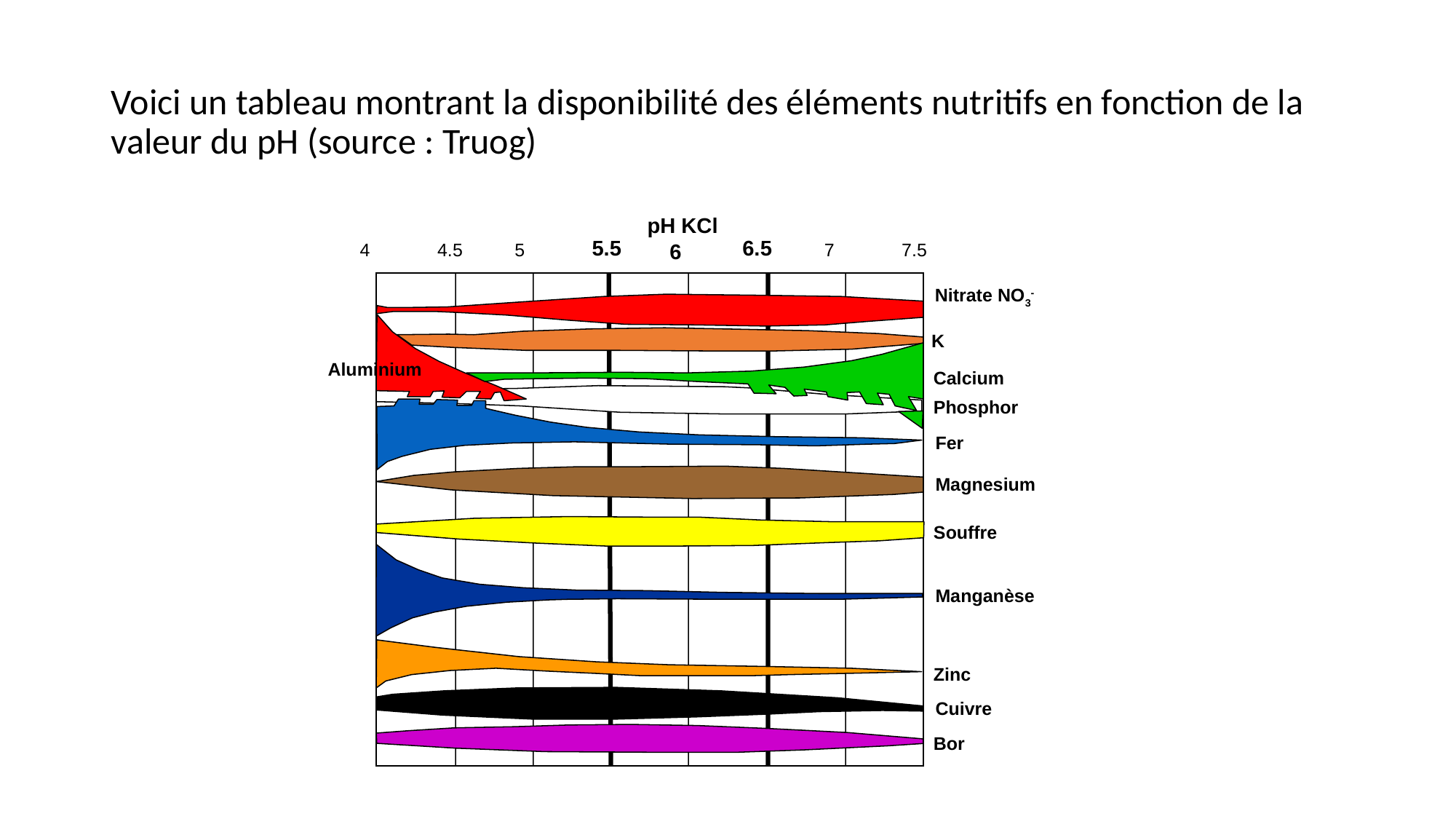

# Voici un tableau montrant la disponibilité des éléments nutritifs en fonction de la valeur du pH (source : Truog)
pH KCl
5.5
6.5
4
4.5
5
6
7
7.5

Nitrate NO3-
K
Aluminium
Calcium
Phosphor
Fer
Magnesium
Souffre
Manganèse
Zinc
Cuivre
Bor